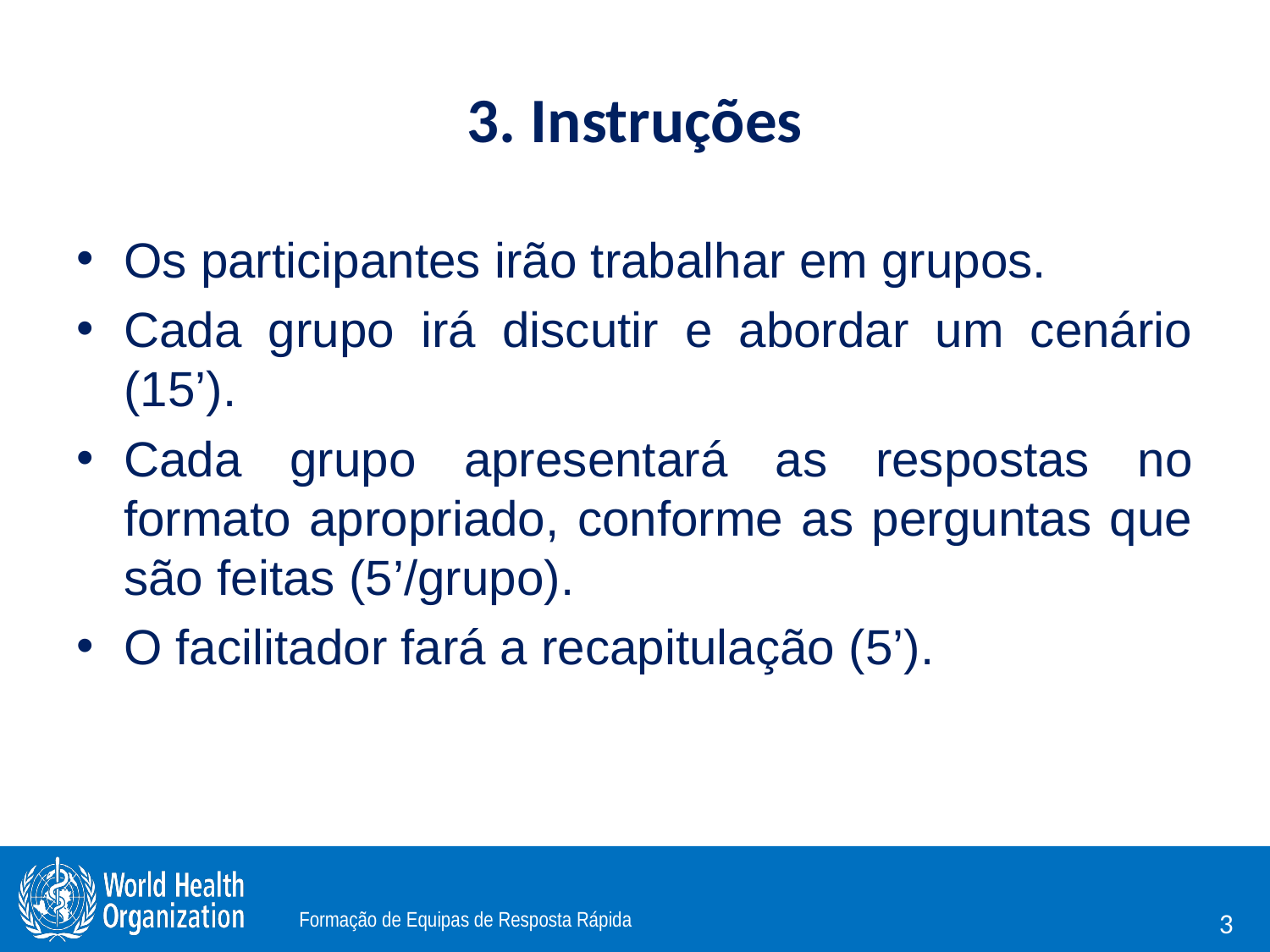

# 3. Instruções
Os participantes irão trabalhar em grupos.
Cada grupo irá discutir e abordar um cenário (15’).
Cada grupo apresentará as respostas no formato apropriado, conforme as perguntas que são feitas (5’/grupo).
O facilitador fará a recapitulação (5’).